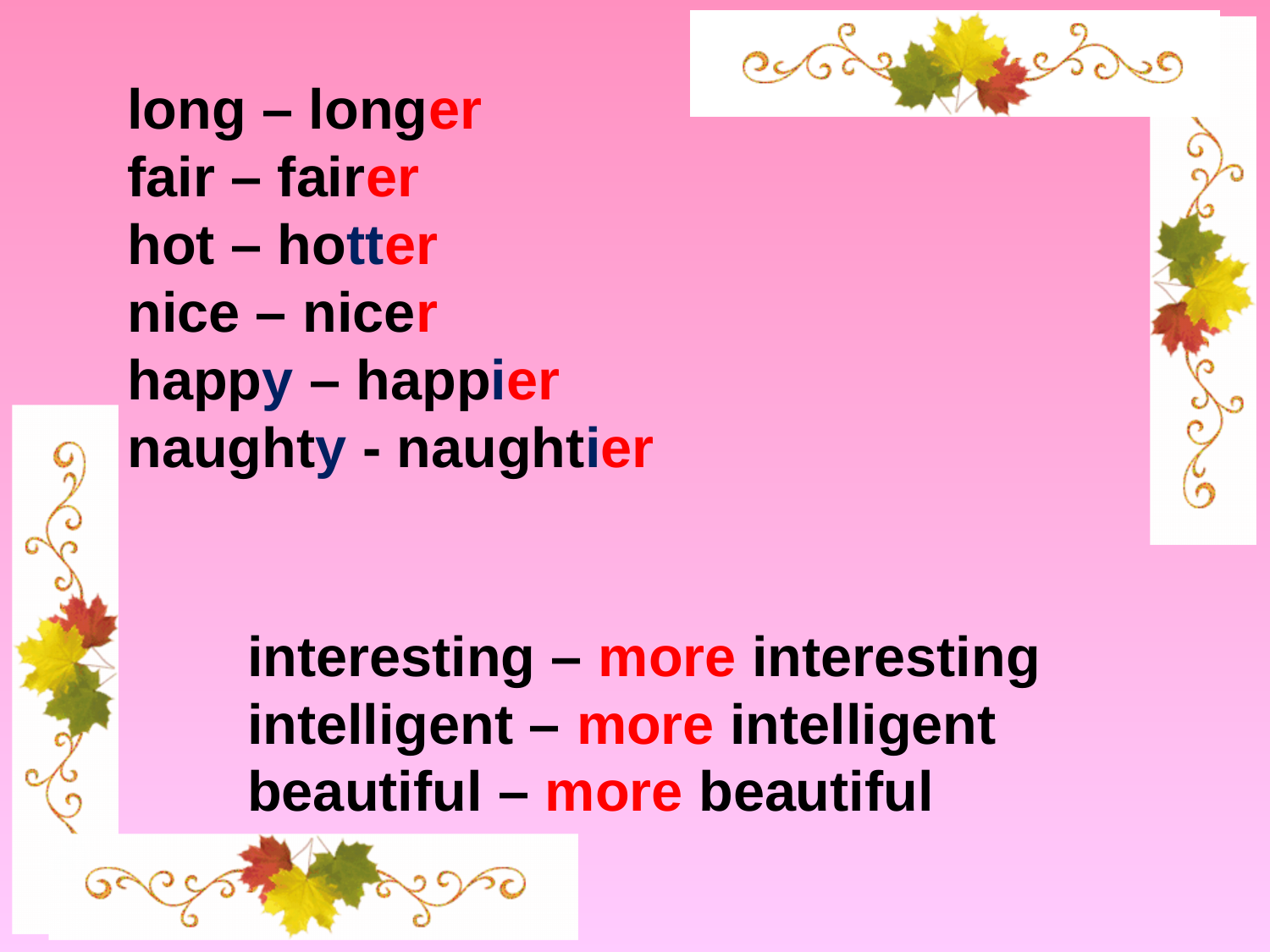

long – longer
fair – fairer
hot – hotter
nice – nicer
happy – happier
naughty - naughtier

interesting – more interesting
intelligent – more intelligent
beautiful – more beautiful